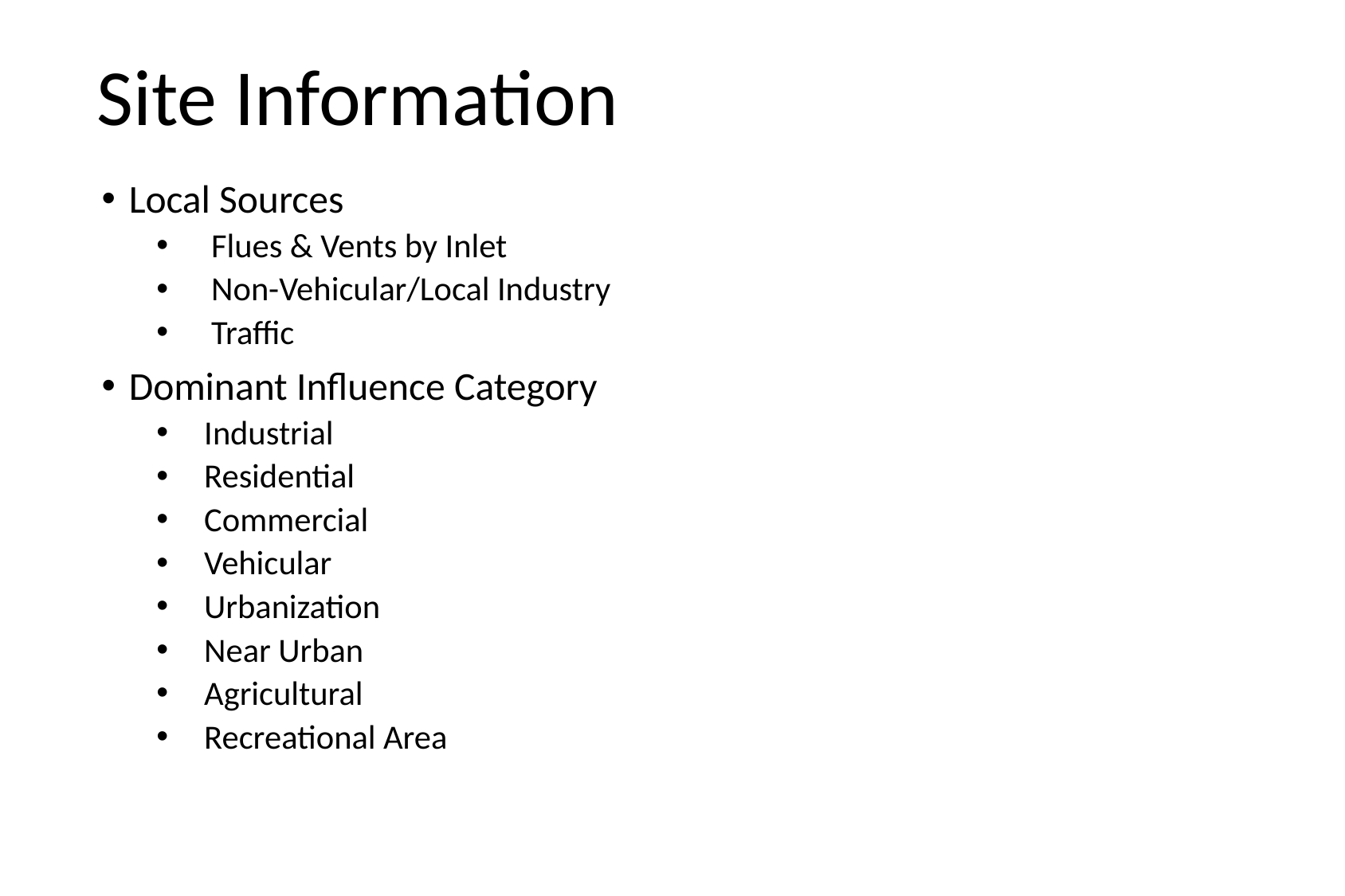

# Site Information
Local Sources
Flues & Vents by Inlet
Non-Vehicular/Local Industry
Traffic
Dominant Influence Category
Industrial
Residential
Commercial
Vehicular
Urbanization
Near Urban
Agricultural
Recreational Area